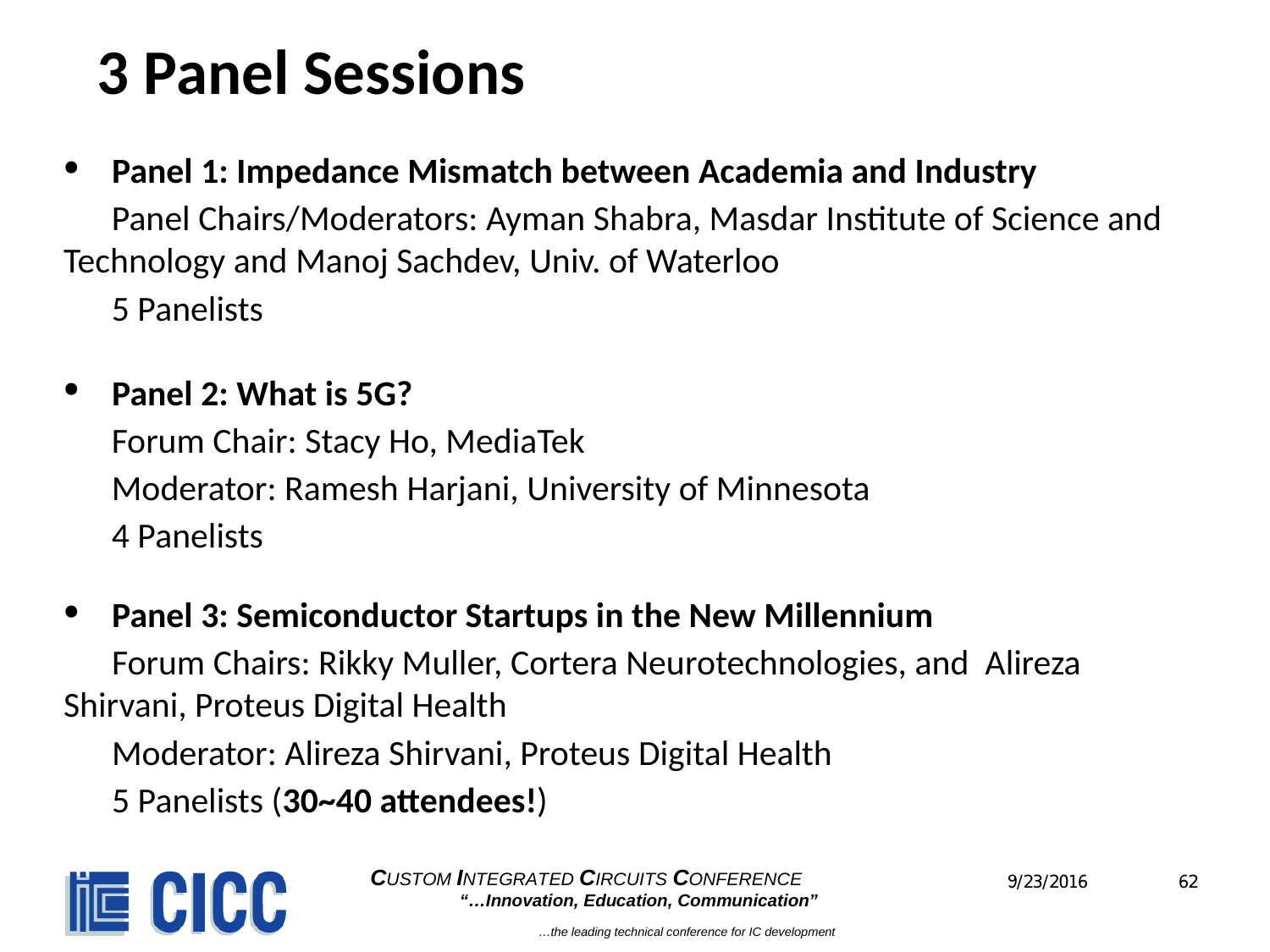

# 3 Panel Sessions
Panel 1: Impedance Mismatch between Academia and Industry
      Panel Chairs/Moderators: Ayman Shabra, Masdar Institute of Science and Technology and Manoj Sachdev, Univ. of Waterloo
      5 Panelists
Panel 2: What is 5G?
      Forum Chair: Stacy Ho, MediaTek
      Moderator: Ramesh Harjani, University of Minnesota
      4 Panelists
Panel 3: Semiconductor Startups in the New Millennium
      Forum Chairs: Rikky Muller, Cortera Neurotechnologies, and  Alireza Shirvani, Proteus Digital Health
      Moderator: Alireza Shirvani, Proteus Digital Health
      5 Panelists (30~40 attendees!)